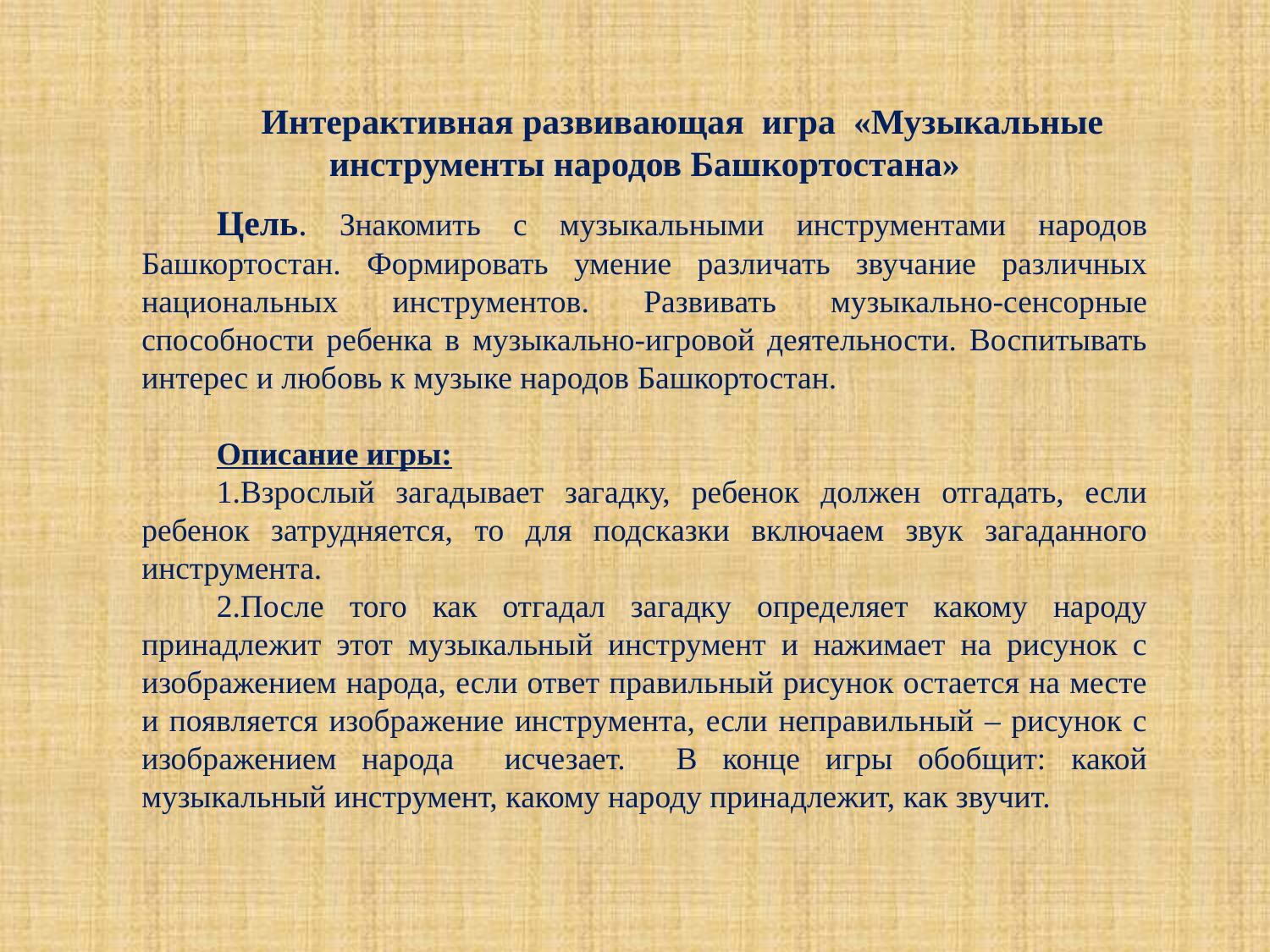

Интерактивная развивающая  игра  «Музыкальные инструменты народов Башкортостана»

Цель. Знакомить с музыкальными инструментами народов Башкортостан. Формировать умение различать звучание различных национальных инструментов. Развивать музыкально-сенсорные способности ребенка в музыкально-игровой деятельности. Воспитывать интерес и любовь к музыке народов Башкортостан.

Описание игры:
Взрослый загадывает загадку, ребенок должен отгадать, если ребенок затрудняется, то для подсказки включаем звук загаданного инструмента.
После того как отгадал загадку определяет какому народу принадлежит этот музыкальный инструмент и нажимает на рисунок с изображением народа, если ответ правильный рисунок остается на месте и появляется изображение инструмента, если неправильный – рисунок с изображением народа  исчезает.  В конце игры обобщит: какой музыкальный инструмент, какому народу принадлежит, как звучит.